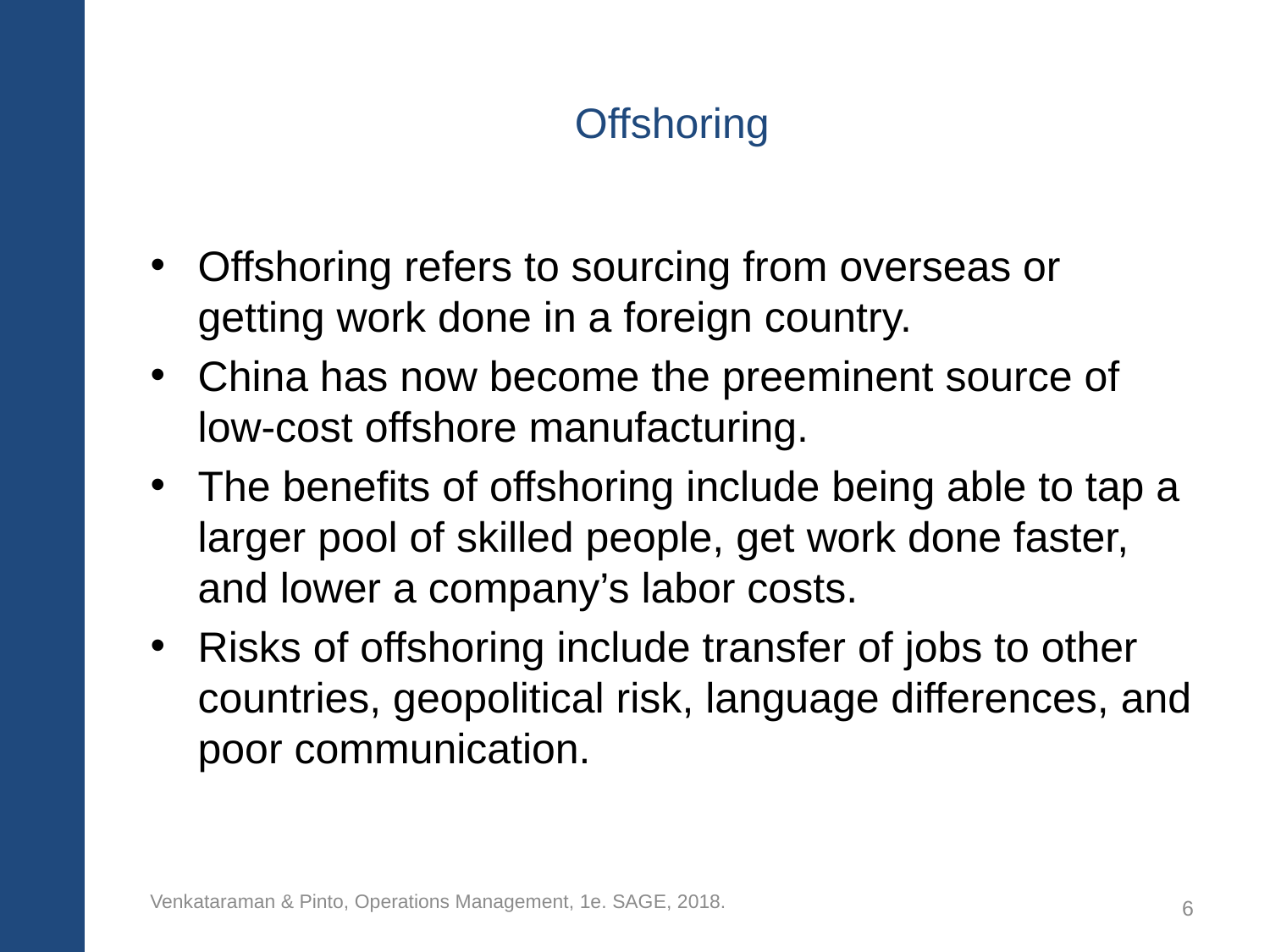

# Offshoring
Offshoring refers to sourcing from overseas or getting work done in a foreign country.
China has now become the preeminent source of low-cost offshore manufacturing.
The benefits of offshoring include being able to tap a larger pool of skilled people, get work done faster, and lower a company’s labor costs.
Risks of offshoring include transfer of jobs to other countries, geopolitical risk, language differences, and poor communication.
Venkataraman & Pinto, Operations Management, 1e. SAGE, 2018.
6